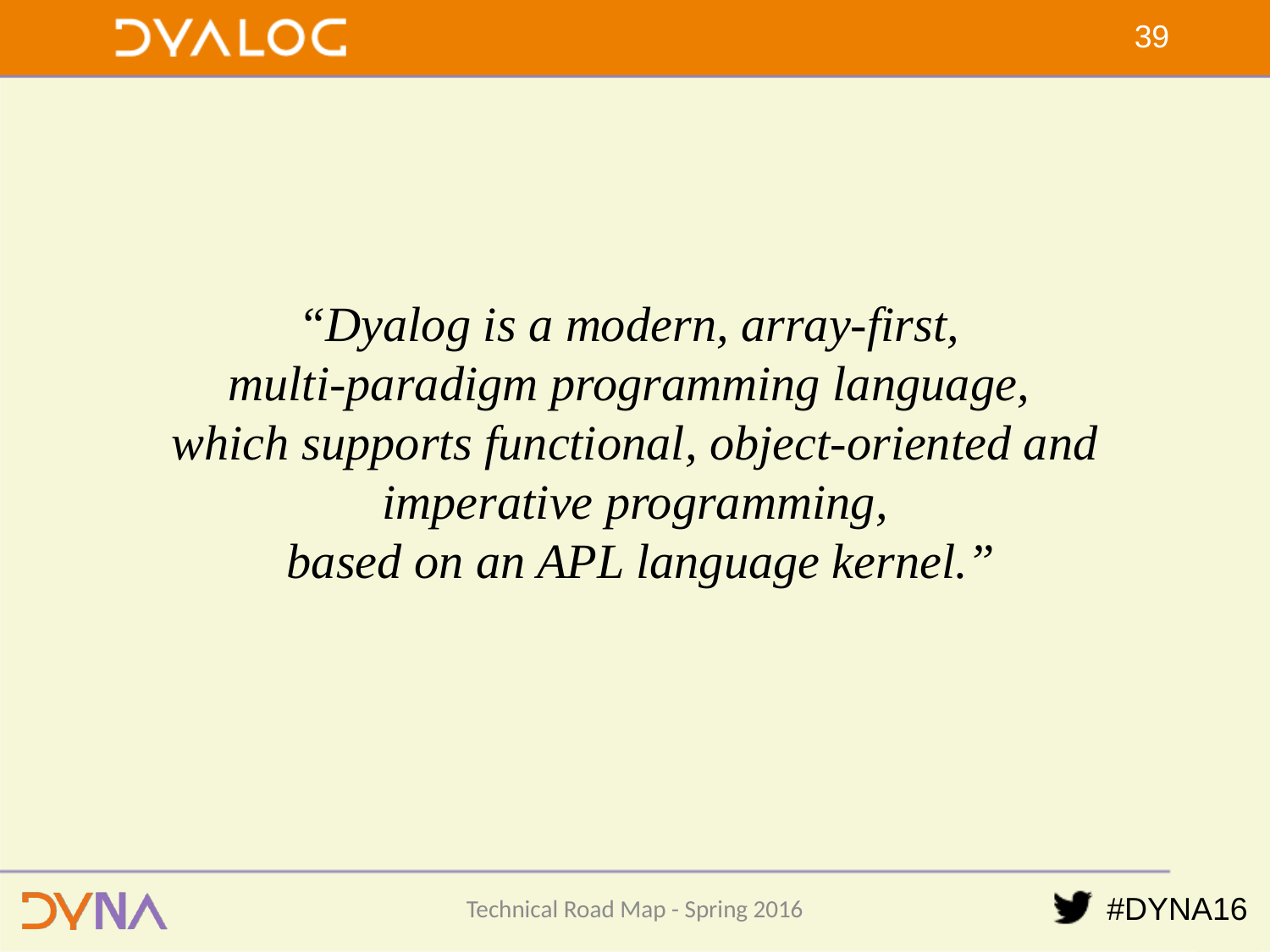

39
#
“Dyalog is a modern, array-first,
multi-paradigm programming language,
which supports functional, object-oriented and imperative programming,
 based on an APL language kernel.”

Technical Road Map - Spring 2016